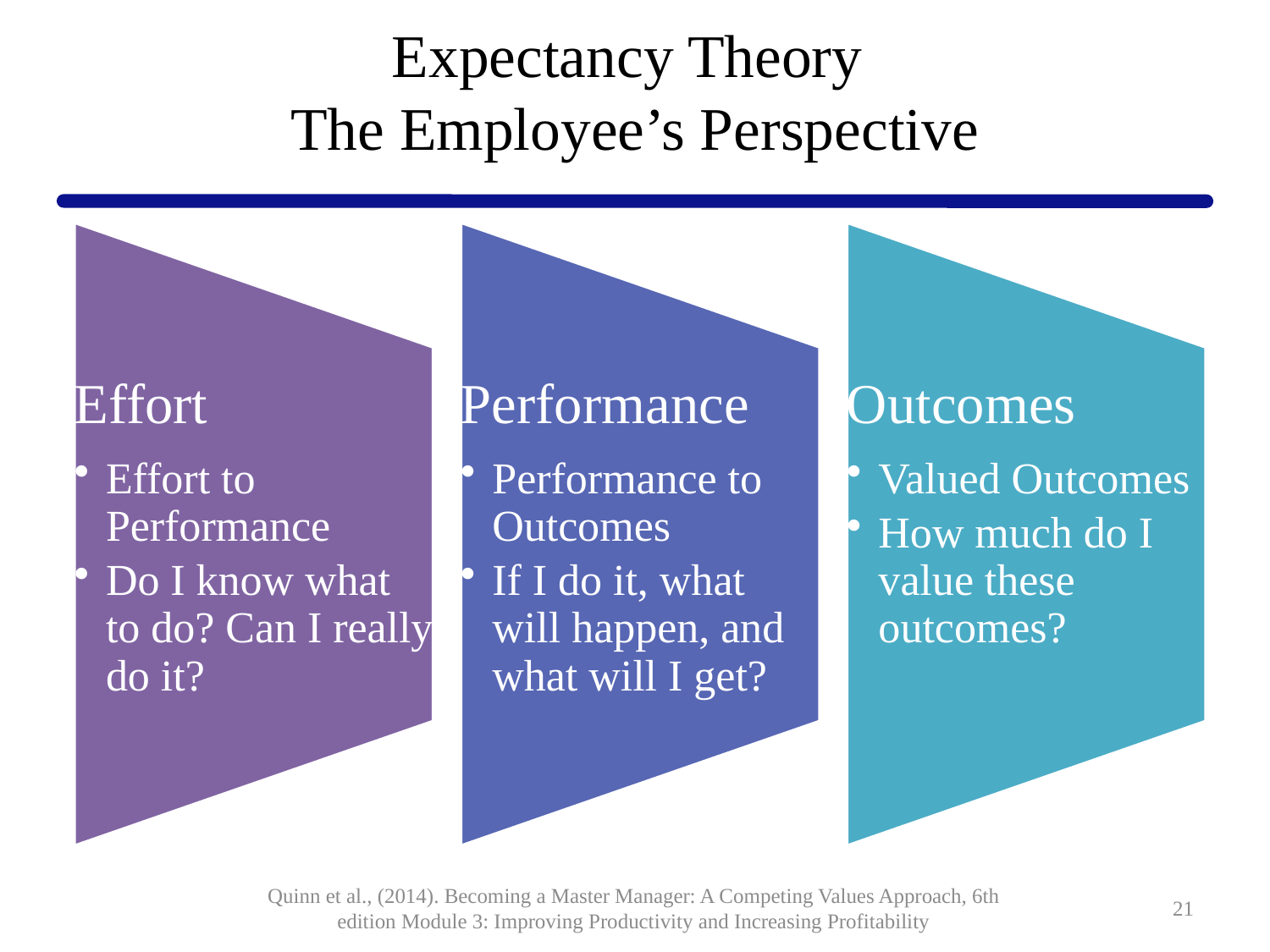

# Expectancy Theory The Employee’s Perspective
Effort
Effort to Performance
Do I know what to do? Can I really do it?
Performance
Performance to Outcomes
If I do it, what will happen, and what will I get?
Outcomes
Valued Outcomes
How much do I value these outcomes?
Quinn et al., (2014). Becoming a Master Manager: A Competing Values Approach, 6th edition Module 3: Improving Productivity and Increasing Profitability
21